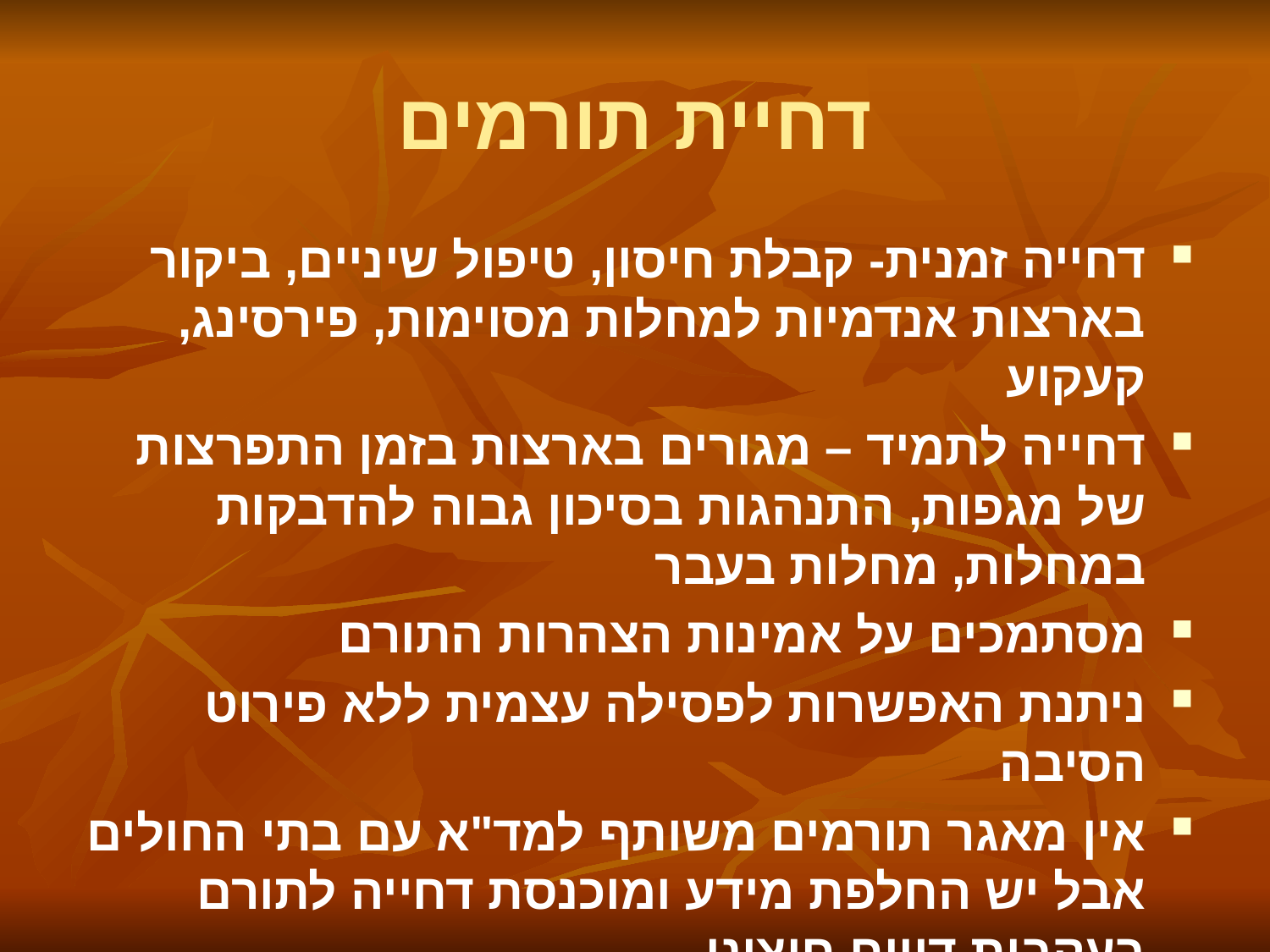

# דחיית תורמים
דחייה זמנית- קבלת חיסון, טיפול שיניים, ביקור בארצות אנדמיות למחלות מסוימות, פירסינג, קעקוע
דחייה לתמיד – מגורים בארצות בזמן התפרצות של מגפות, התנהגות בסיכון גבוה להדבקות במחלות, מחלות בעבר
מסתמכים על אמינות הצהרות התורם
ניתנת האפשרות לפסילה עצמית ללא פירוט הסיבה
אין מאגר תורמים משותף למד"א עם בתי החולים אבל יש החלפת מידע ומוכנסת דחייה לתורם בעקבות דיווח חיצוני